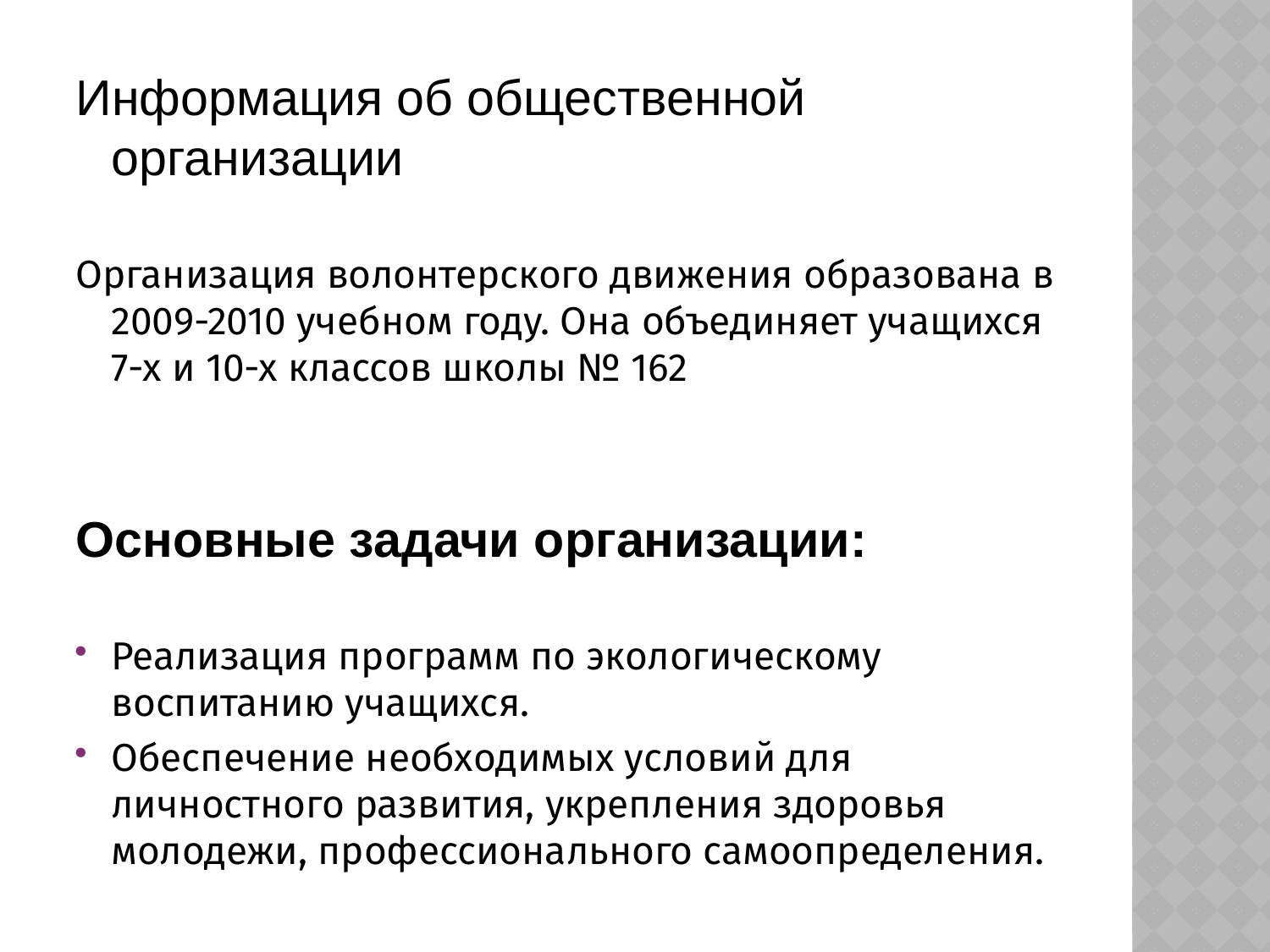

Информация об общественной организации

Организация волонтерского движения образована в 2009-2010 учебном году. Она объединяет учащихся 7-х и 10-х классов школы № 162

Основные задачи организации:

Реализация программ по экологическому воспитанию учащихся.
Обеспечение необходимых условий для личностного развития, укрепления здоровья молодежи, профессионального самоопределения.